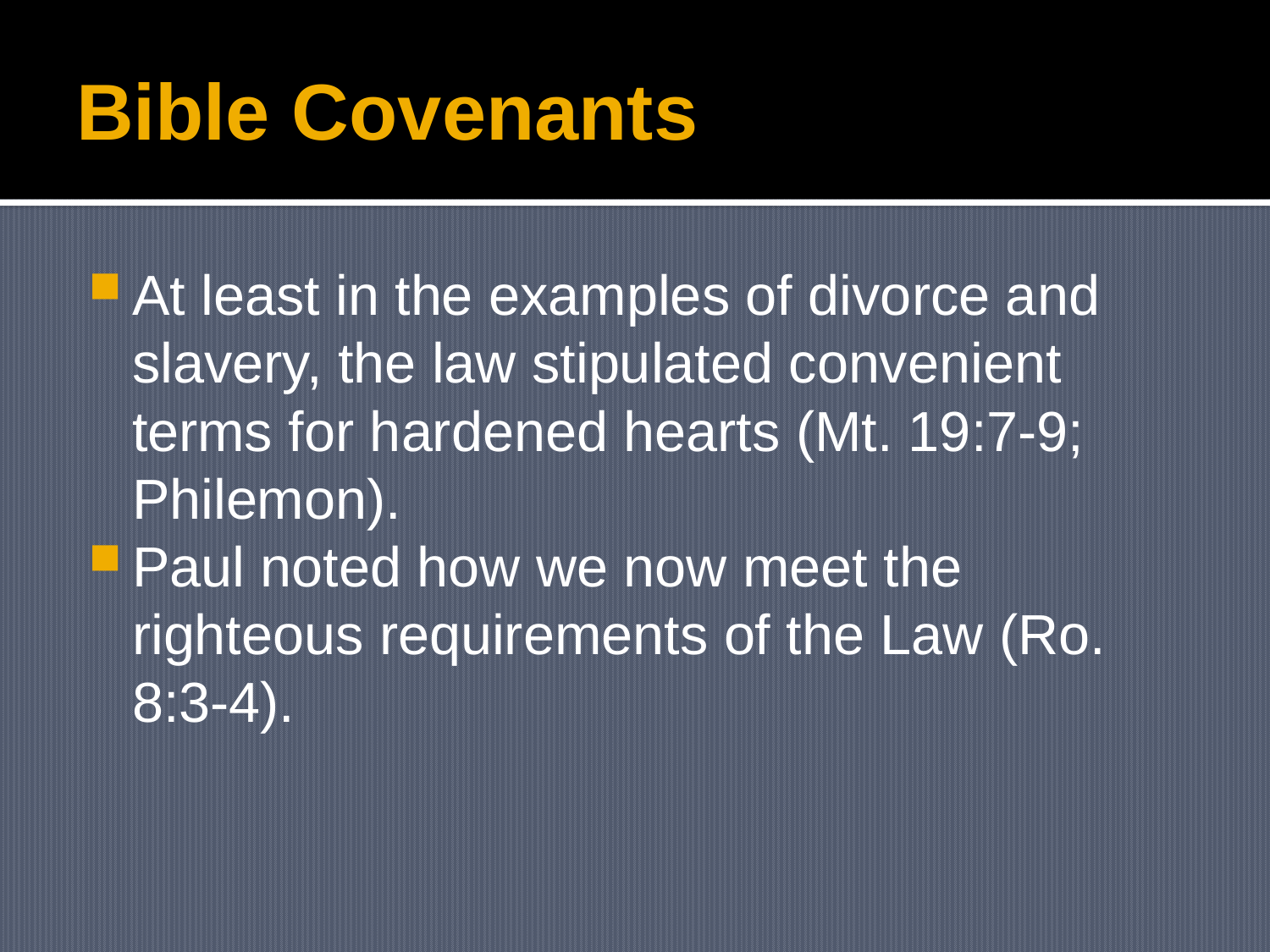

# Bible Covenants
At least in the examples of divorce and slavery, the law stipulated convenient terms for hardened hearts (Mt. 19:7-9; Philemon).
Paul noted how we now meet the righteous requirements of the Law (Ro. 8:3-4).